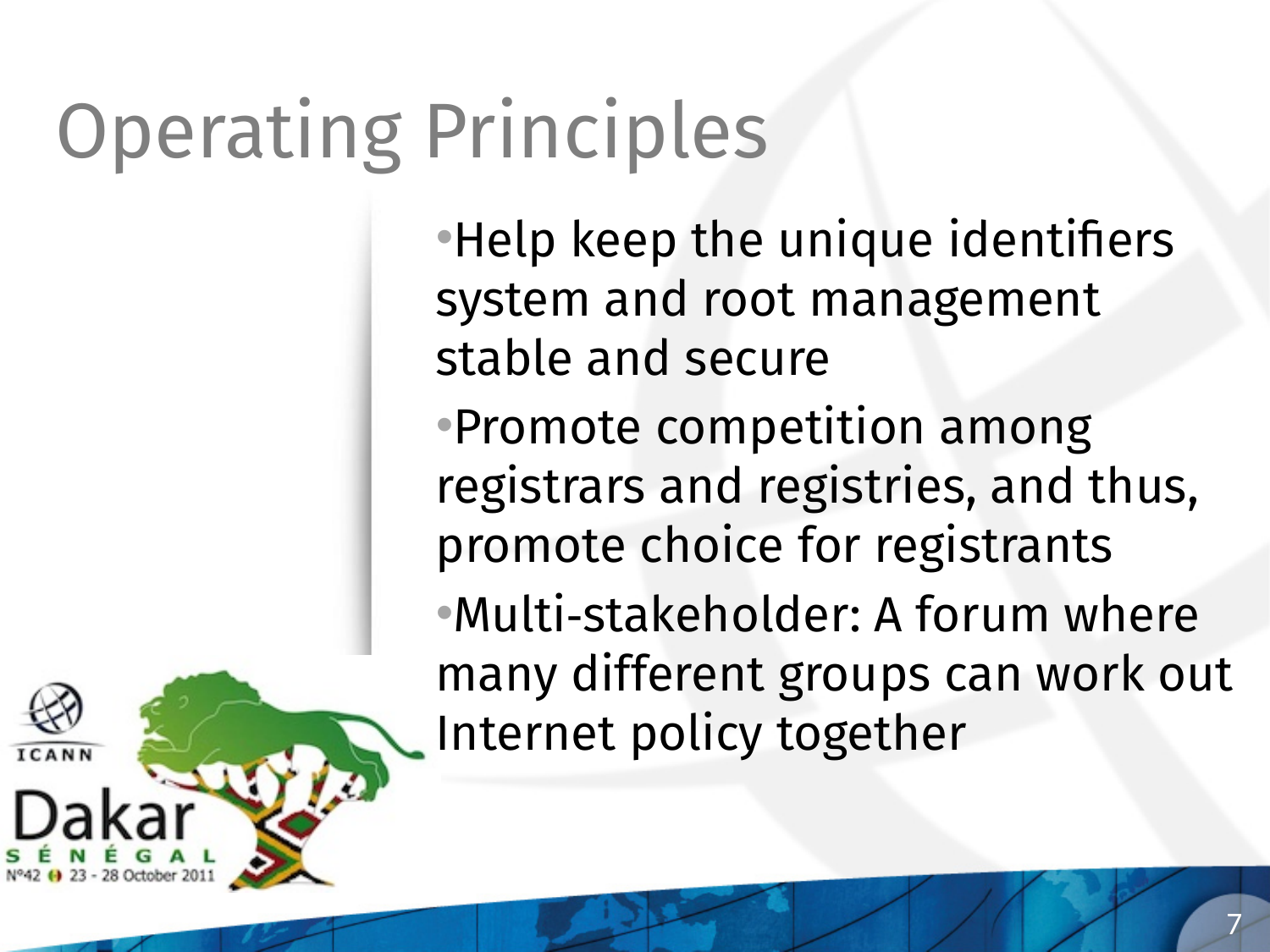

# Operating Principles
Help keep the unique identifiers system and root management stable and secure
Promote competition among registrars and registries, and thus, promote choice for registrants
Multi‐stakeholder: A forum where many different groups can work out Internet policy together
7